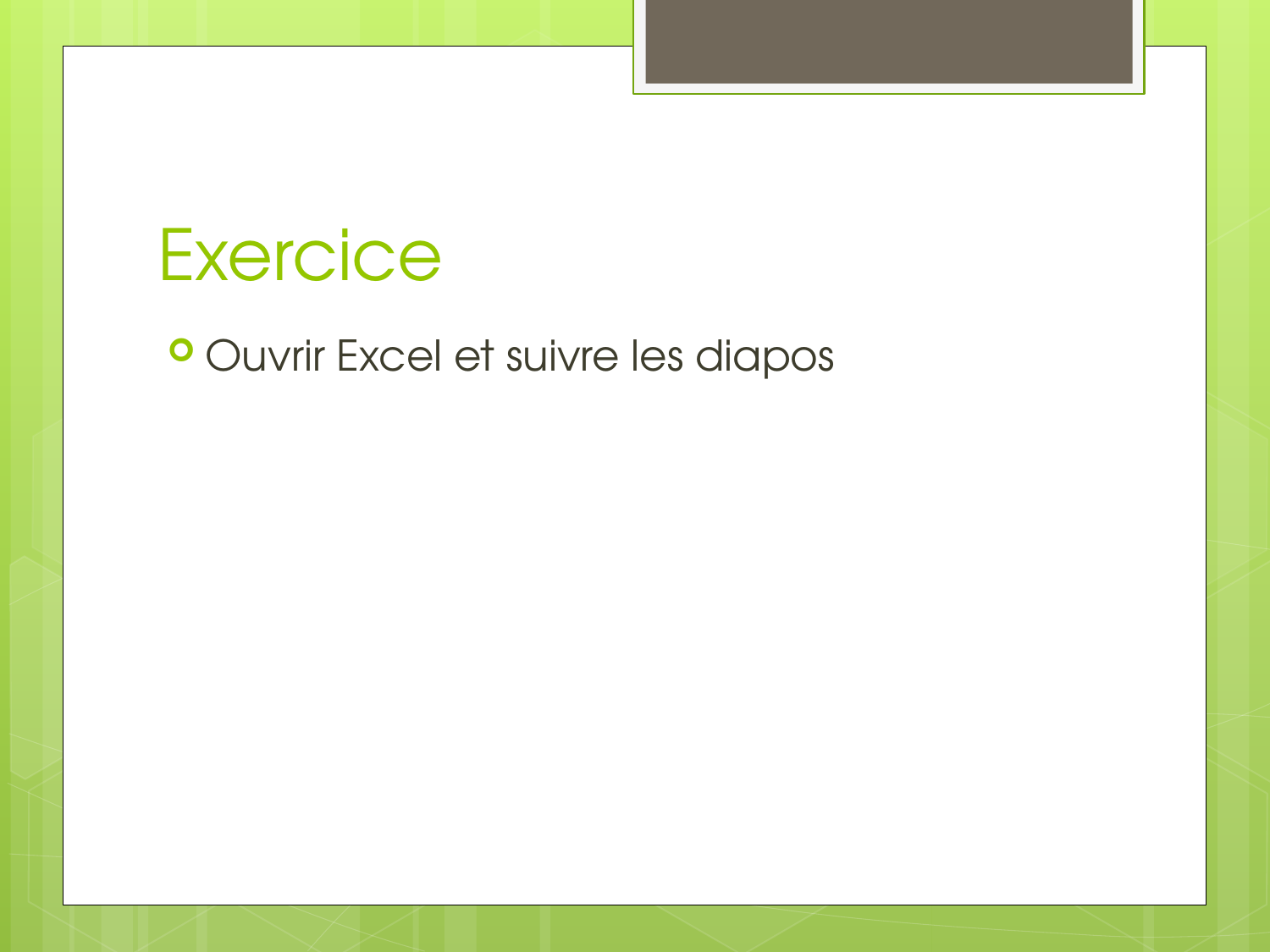

# Exercice
Ouvrir Excel et suivre les diapos